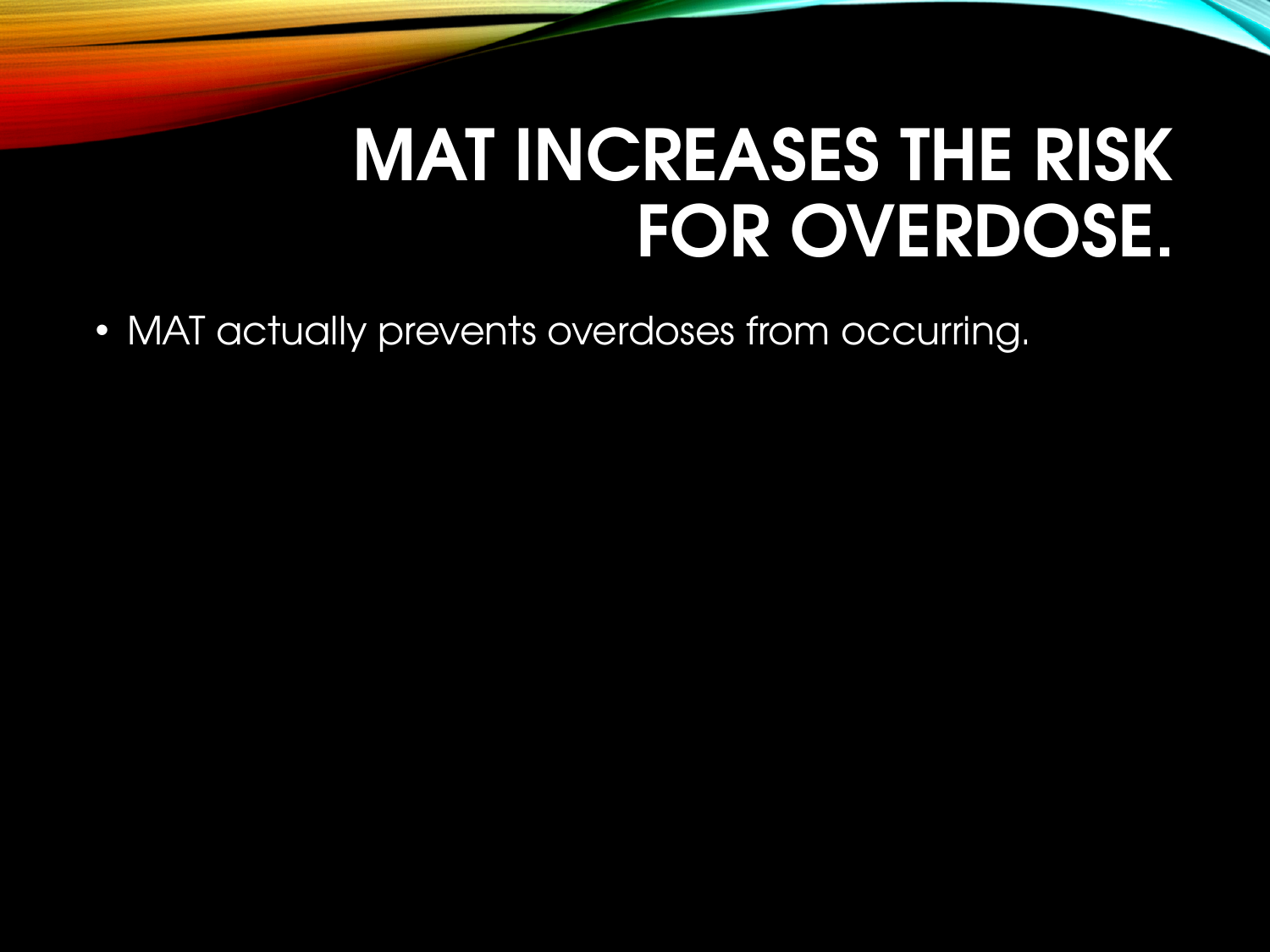

# MAT increases the risk for overdose.
MAT actually prevents overdoses from occurring.